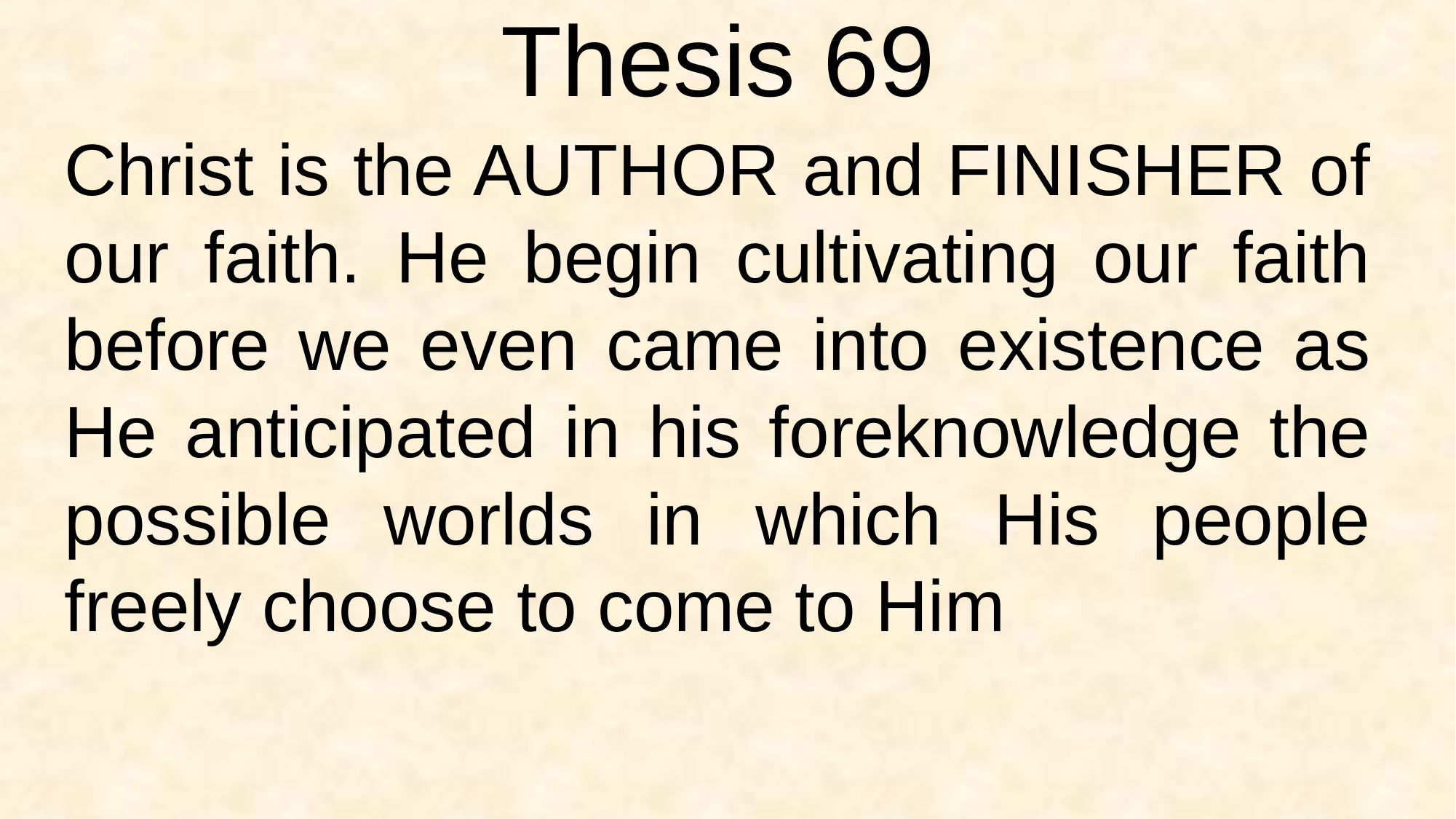

Thesis 69
Christ is the AUTHOR and FINISHER of our faith. He begin cultivating our faith before we even came into existence as He anticipated in his foreknowledge the possible worlds in which His people freely choose to come to Him